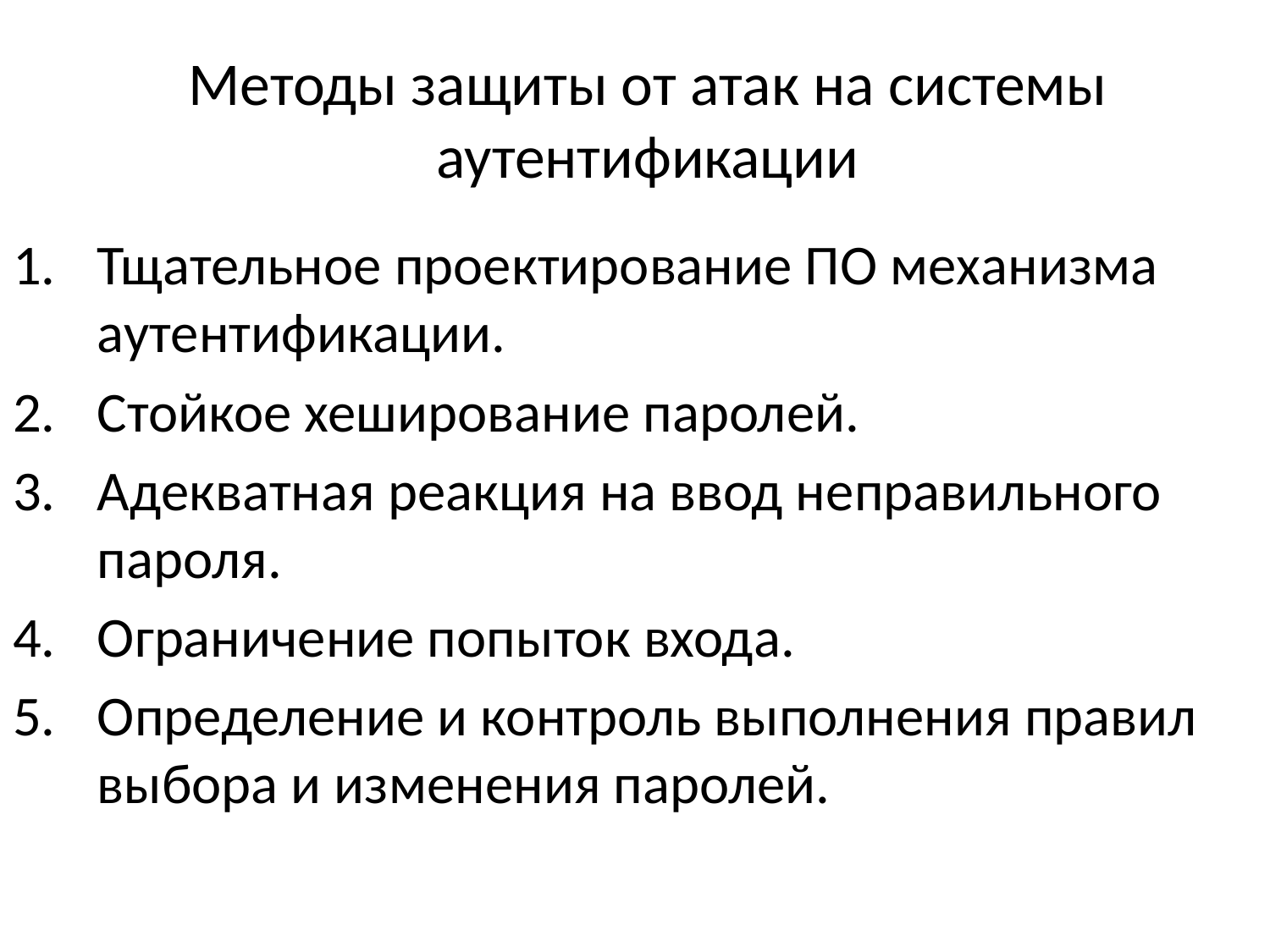

# Методы защиты от атак на системы аутентификации
Тщательное проектирование ПО механизма аутентификации.
Стойкое хеширование паролей.
Адекватная реакция на ввод неправильного пароля.
Ограничение попыток входа.
Определение и контроль выполнения правил выбора и изменения паролей.